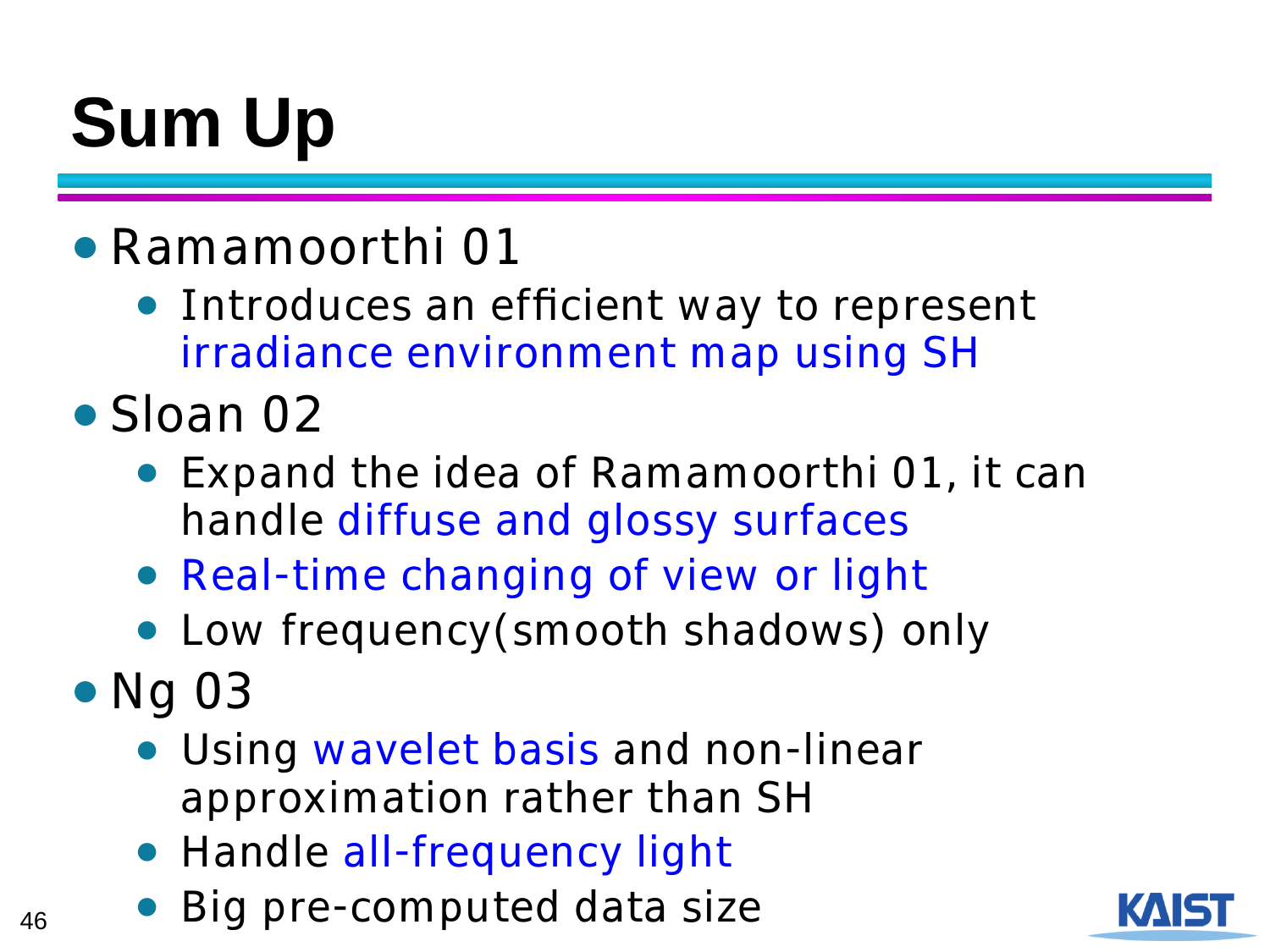

# Sum Up
Ramamoorthi 01
Introduces an efficient way to represent irradiance environment map using SH
Sloan 02
Expand the idea of Ramamoorthi 01, it can handle diffuse and glossy surfaces
Real-time changing of view or light
Low frequency(smooth shadows) only
Ng 03
Using wavelet basis and non-linear approximation rather than SH
Handle all-frequency light
Big pre-computed data size